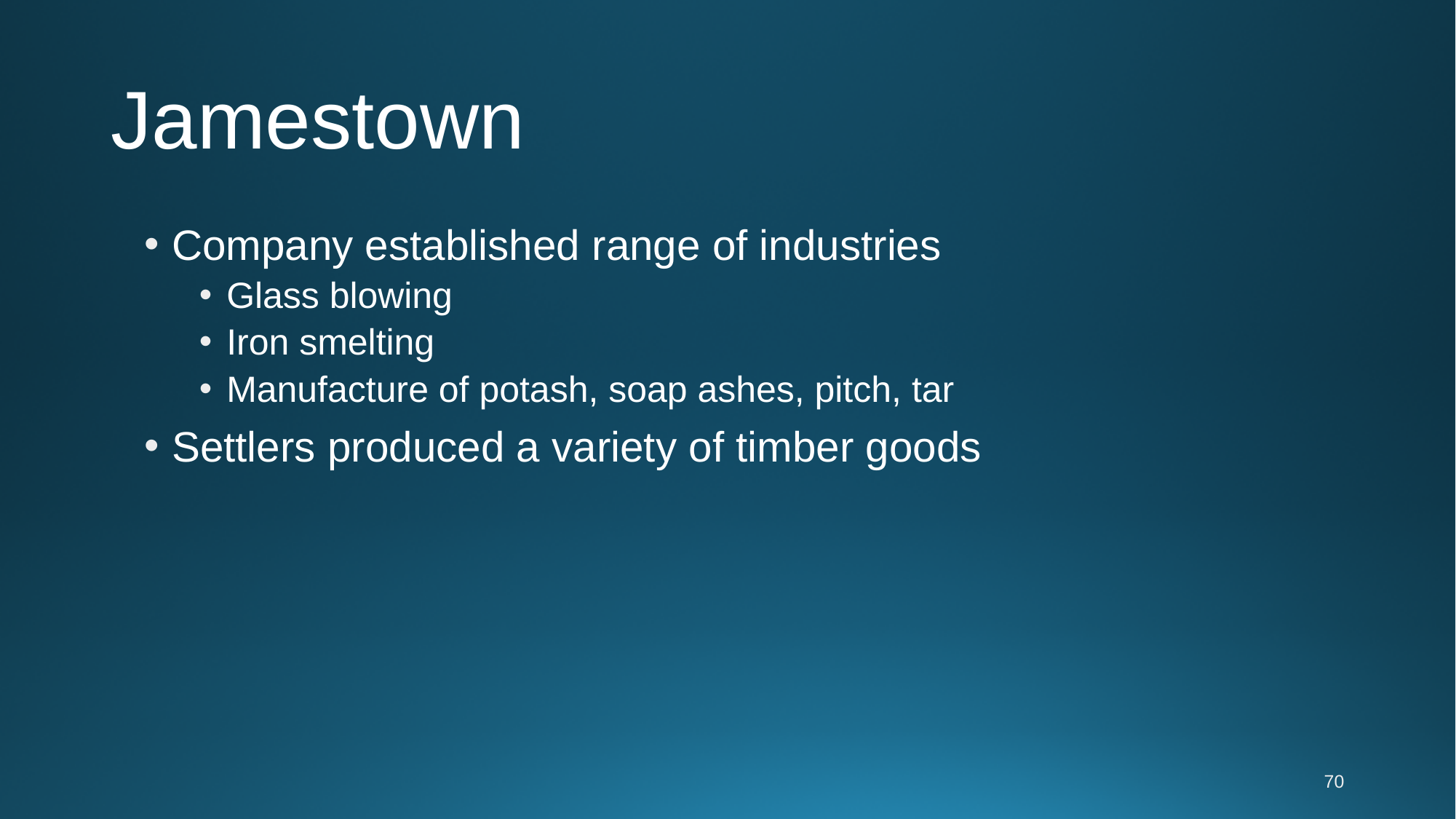

# Jamestown
Company established range of industries
Glass blowing
Iron smelting
Manufacture of potash, soap ashes, pitch, tar
Settlers produced a variety of timber goods

70